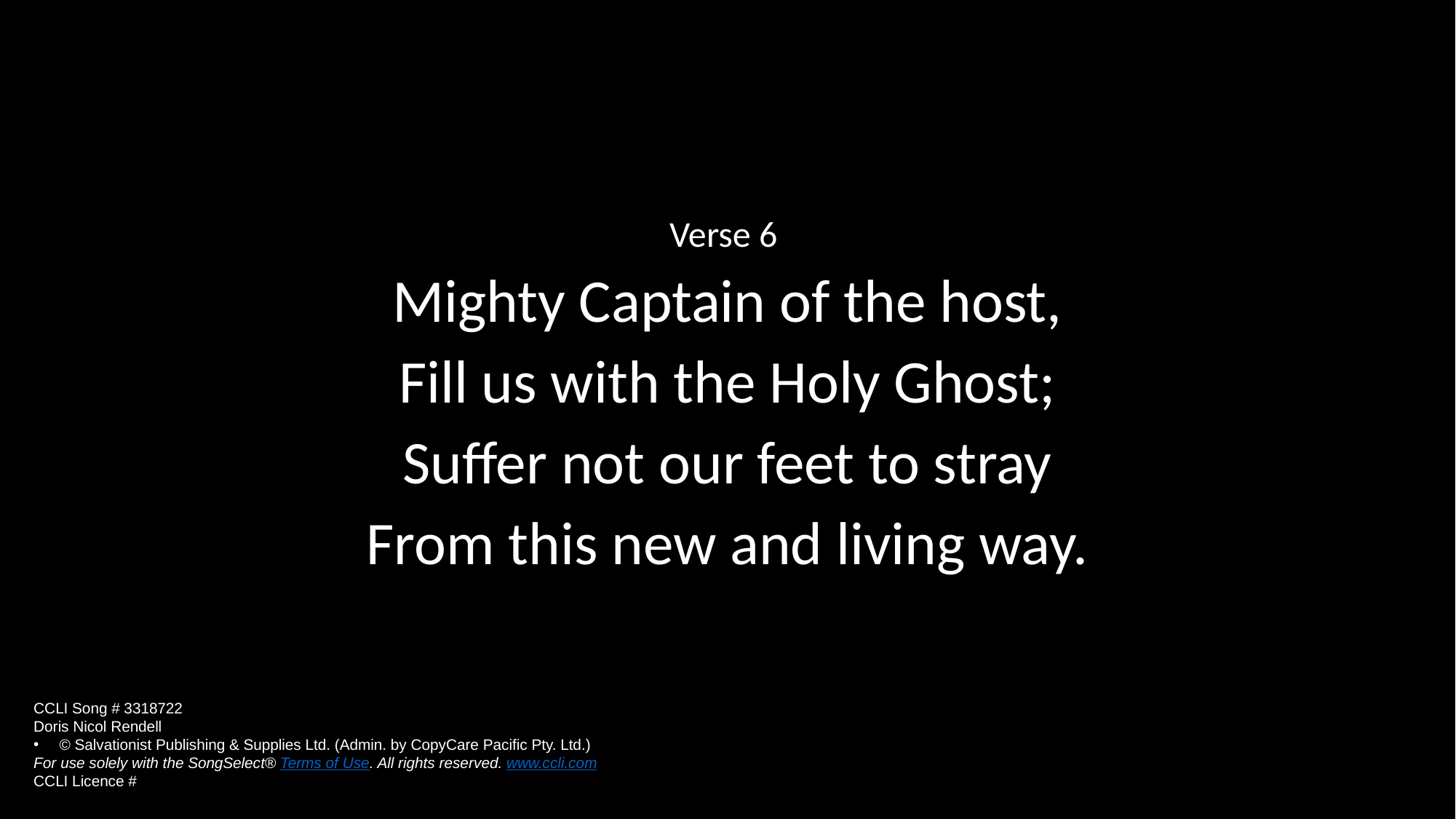

Verse 6
Mighty Captain of the host,
Fill us with the Holy Ghost;
Suffer not our feet to stray
From this new and living way.
CCLI Song # 3318722
Doris Nicol Rendell
© Salvationist Publishing & Supplies Ltd. (Admin. by CopyCare Pacific Pty. Ltd.)
For use solely with the SongSelect® Terms of Use. All rights reserved. www.ccli.com
CCLI Licence #